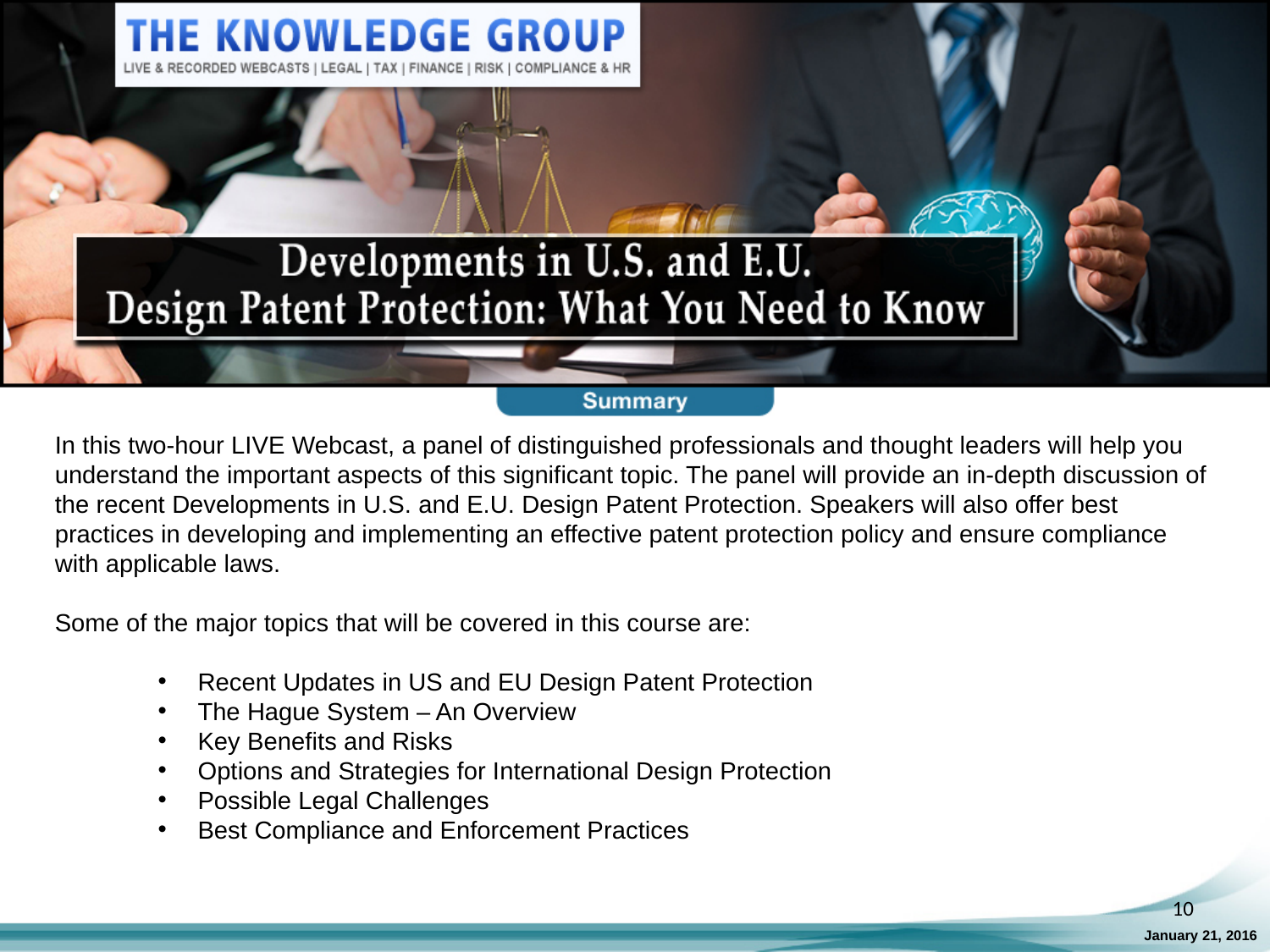

In this two-hour LIVE Webcast, a panel of distinguished professionals and thought leaders will help you understand the important aspects of this significant topic. The panel will provide an in-depth discussion of the recent Developments in U.S. and E.U. Design Patent Protection. Speakers will also offer best practices in developing and implementing an effective patent protection policy and ensure compliance with applicable laws.

Some of the major topics that will be covered in this course are:

Recent Updates in US and EU Design Patent Protection
The Hague System – An Overview
Key Benefits and Risks
Options and Strategies for International Design Protection
Possible Legal Challenges
Best Compliance and Enforcement Practices
10
January 21, 2016